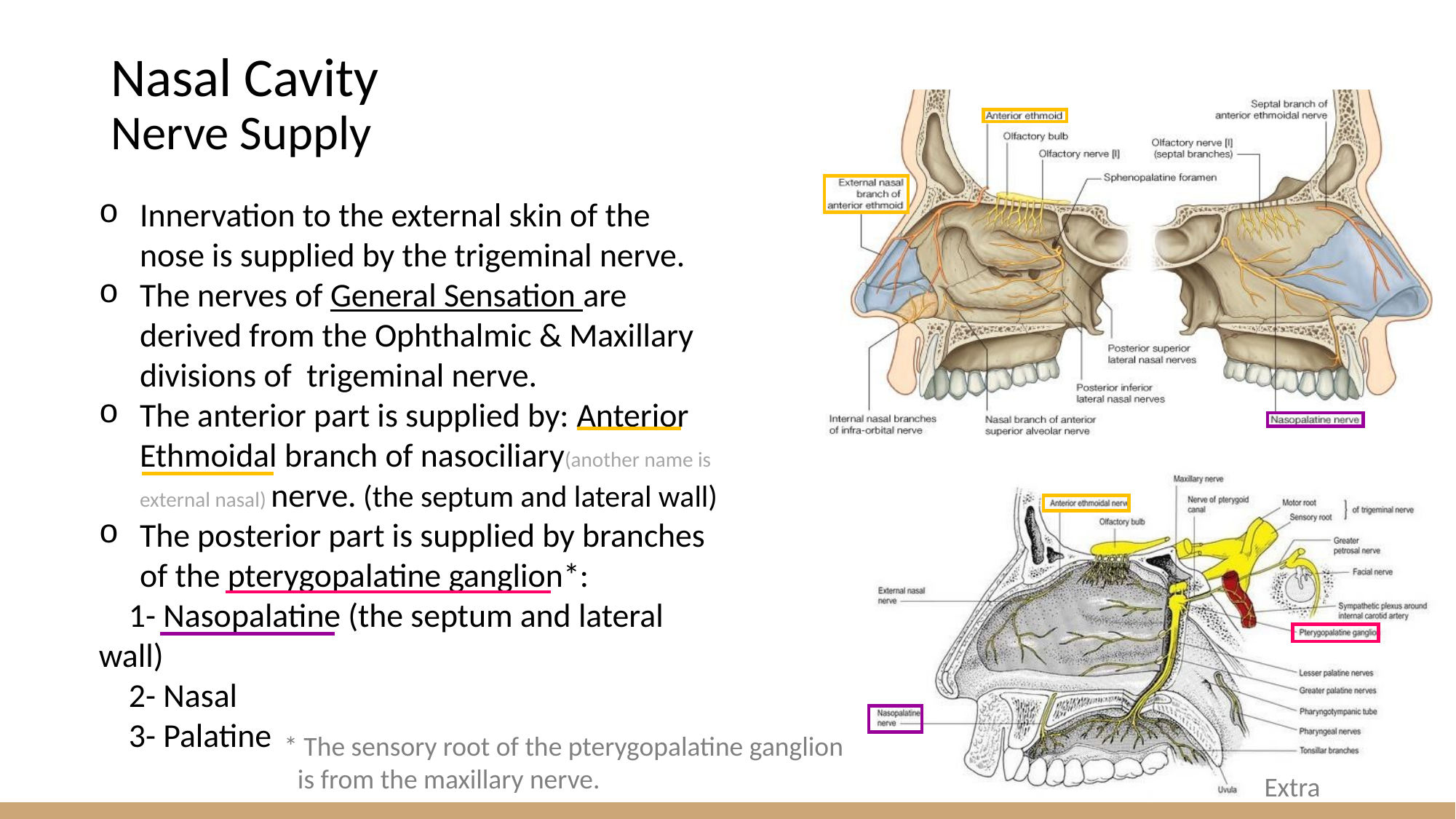

Nasal Cavity
Nerve Supply

Innervation to the external skin of the nose is supplied by the trigeminal nerve.
The nerves of General Sensation are derived from the Ophthalmic & Maxillary divisions of  trigeminal nerve.
The anterior part is supplied by: Anterior Ethmoidal branch of nasociliary(another name is external nasal) nerve. (the septum and lateral wall)
The posterior part is supplied by branches of the pterygopalatine ganglion*:
    1- Nasopalatine (the septum and lateral wall)
    2- Nasal
    3- Palatine

Extra
* The sensory root of the pterygopalatine ganglion is from the maxillary nerve.